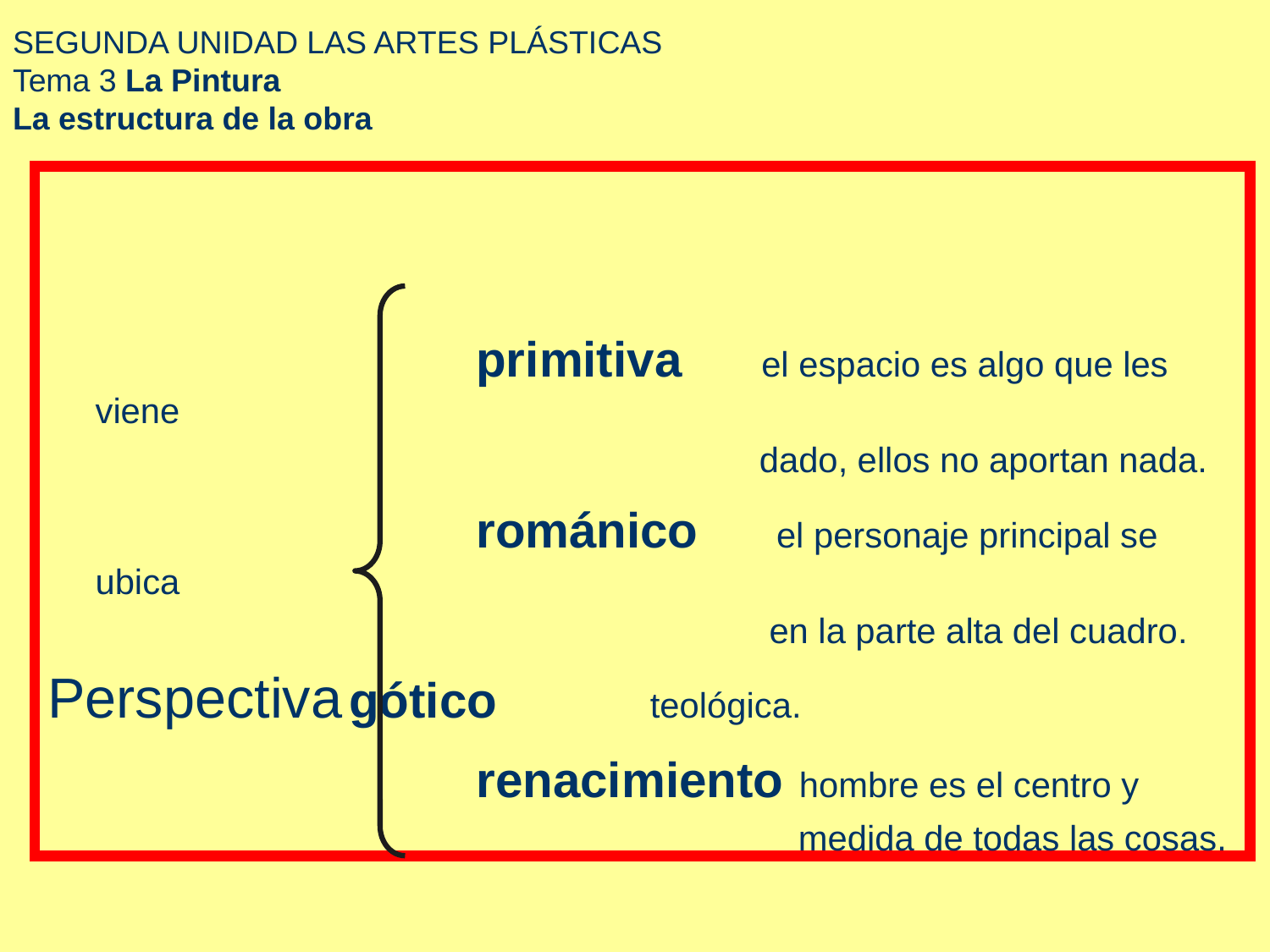

# SEGUNDA UNIDAD LAS ARTES PLÁSTICAS Tema 3 La Pintura La estructura de la obra

				primitiva	  el espacio es algo que les viene
						   dado, ellos no aportan nada.
				románico     el personaje principal se ubica
						    en la parte alta del cuadro.
Perspectiva	gótico	   teológica.
				renacimiento hombre es el centro y
						       medida de todas las cosas.